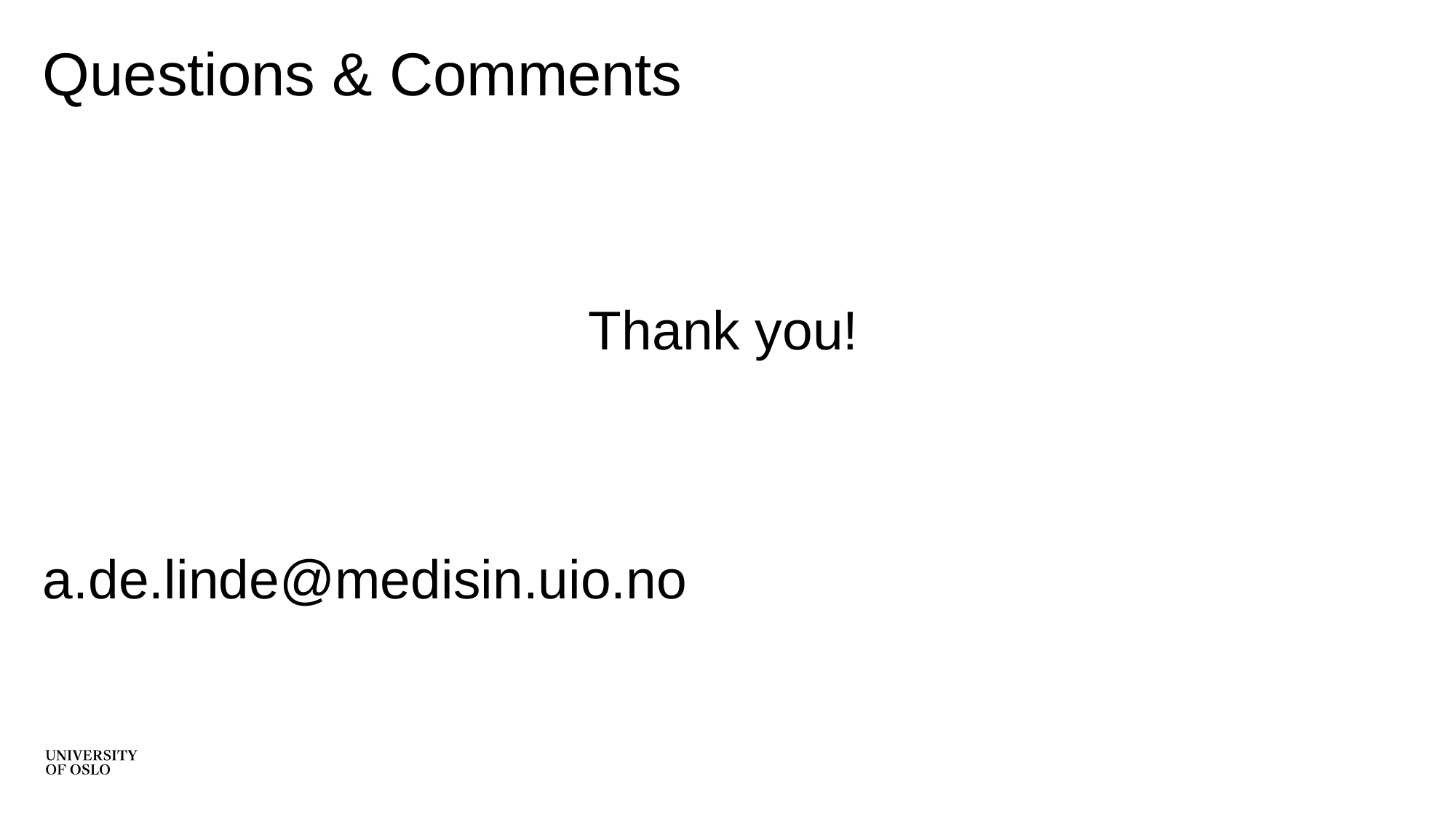

# Questions & Comments

					Thank you!

a.de.linde@medisin.uio.no